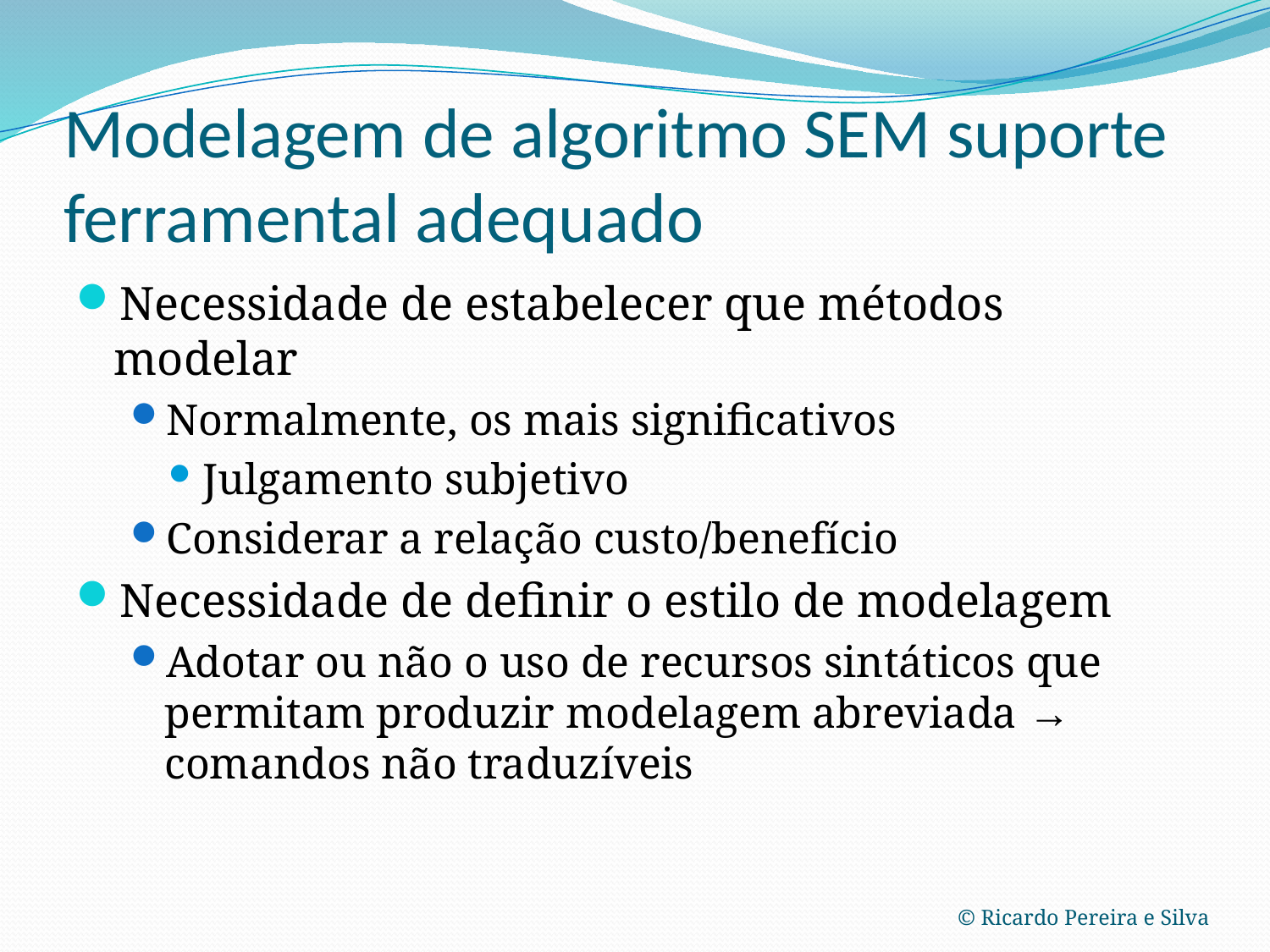

# Modelagem de algoritmo SEM suporte ferramental adequado
Necessidade de estabelecer que métodos modelar
Normalmente, os mais significativos
Julgamento subjetivo
Considerar a relação custo/benefício
Necessidade de definir o estilo de modelagem
Adotar ou não o uso de recursos sintáticos que permitam produzir modelagem abreviada → comandos não traduzíveis

© Ricardo Pereira e Silva